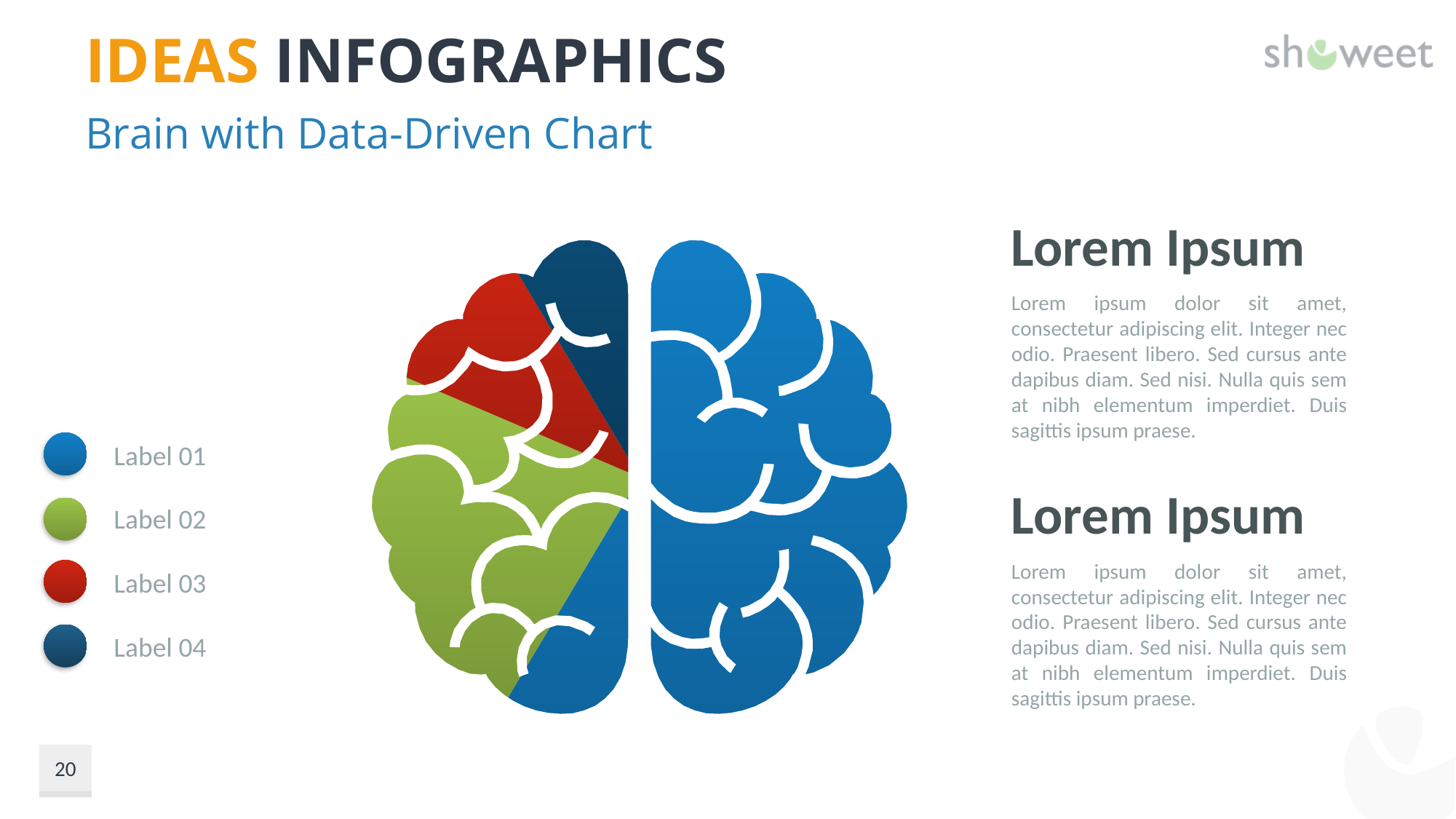

# Ideas Infographics
Brain with Data-Driven Chart

### Chart

| Category | Sales |
|---|---|
| 1st Qtr | 8.2 |
| 2nd Qtr | 3.2 |
| 3rd Qtr | 1.4 |
| 4th Qtr | 1.2 |
Lorem Ipsum
Lorem ipsum dolor sit amet, consectetur adipiscing elit. Integer nec odio. Praesent libero. Sed cursus ante dapibus diam. Sed nisi. Nulla quis sem at nibh elementum imperdiet. Duis sagittis ipsum praese.
Label 01

Lorem Ipsum
Lorem ipsum dolor sit amet, consectetur adipiscing elit. Integer nec odio. Praesent libero. Sed cursus ante dapibus diam. Sed nisi. Nulla quis sem at nibh elementum imperdiet. Duis sagittis ipsum praese.
Label 02

Label 03

Label 04

20